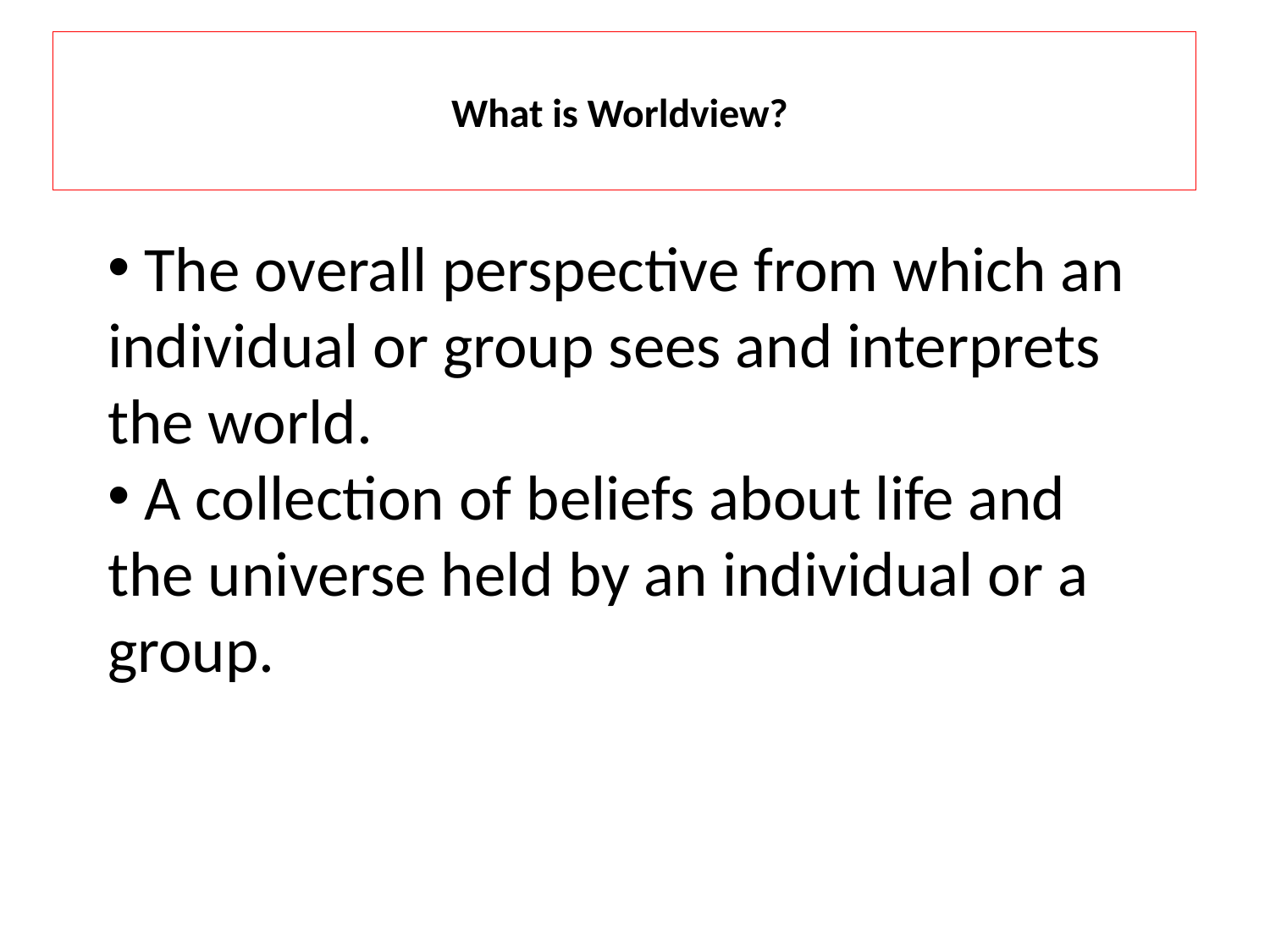

# What is Worldview?

 The overall perspective from which an individual or group sees and interprets the world.
 A collection of beliefs about life and the universe held by an individual or a group.